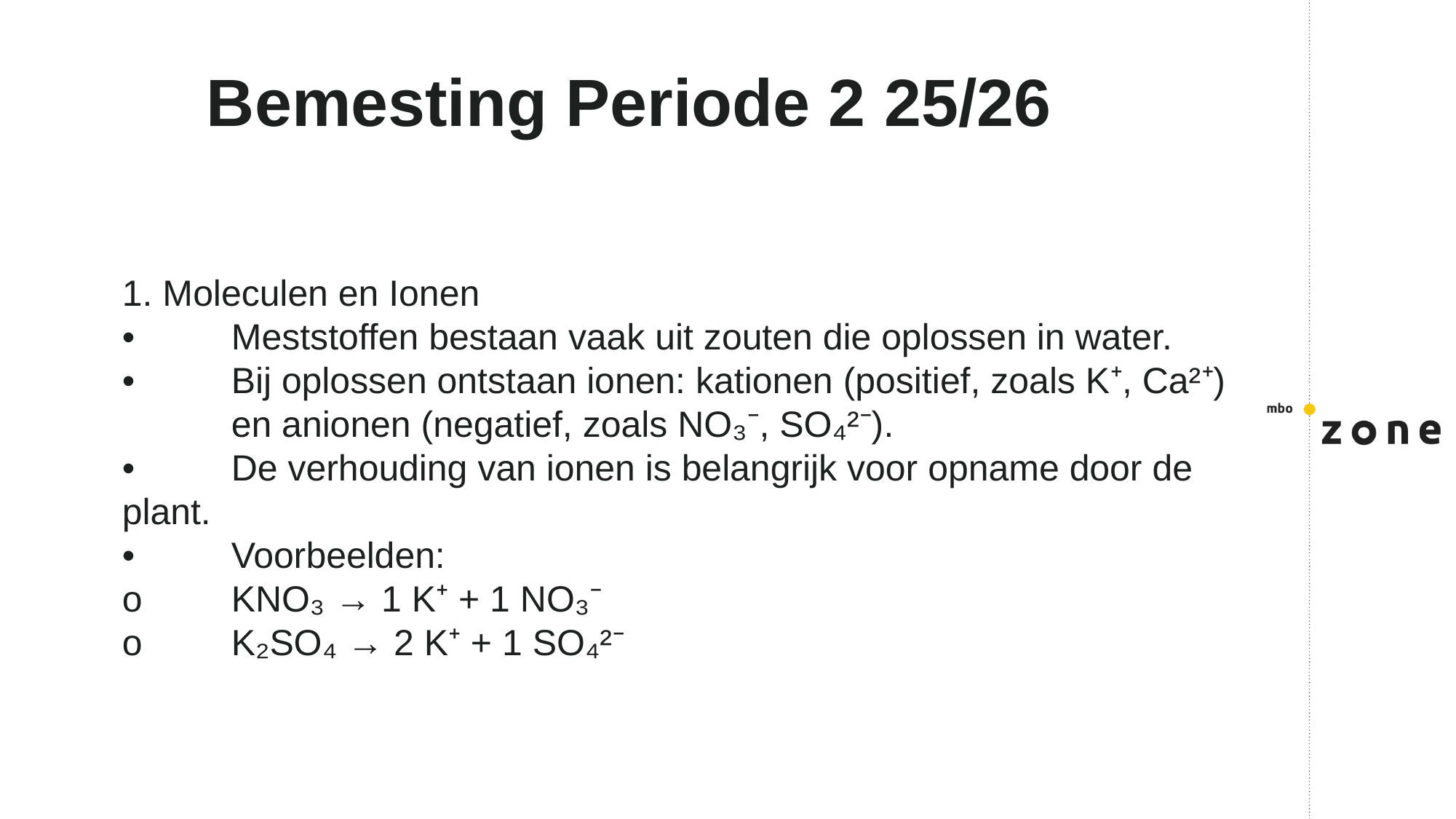

# Bemesting Periode 2 25/26

1. Moleculen en Ionen
•	Meststoffen bestaan vaak uit zouten die oplossen in water.
•	Bij oplossen ontstaan ionen: kationen (positief, zoals K⁺, Ca²⁺) 	en anionen (negatief, zoals NO₃⁻, SO₄²⁻).
•	De verhouding van ionen is belangrijk voor opname door de 	plant.
•	Voorbeelden:
o	KNO₃ → 1 K⁺ + 1 NO₃⁻
o	K₂SO₄ → 2 K⁺ + 1 SO₄²⁻